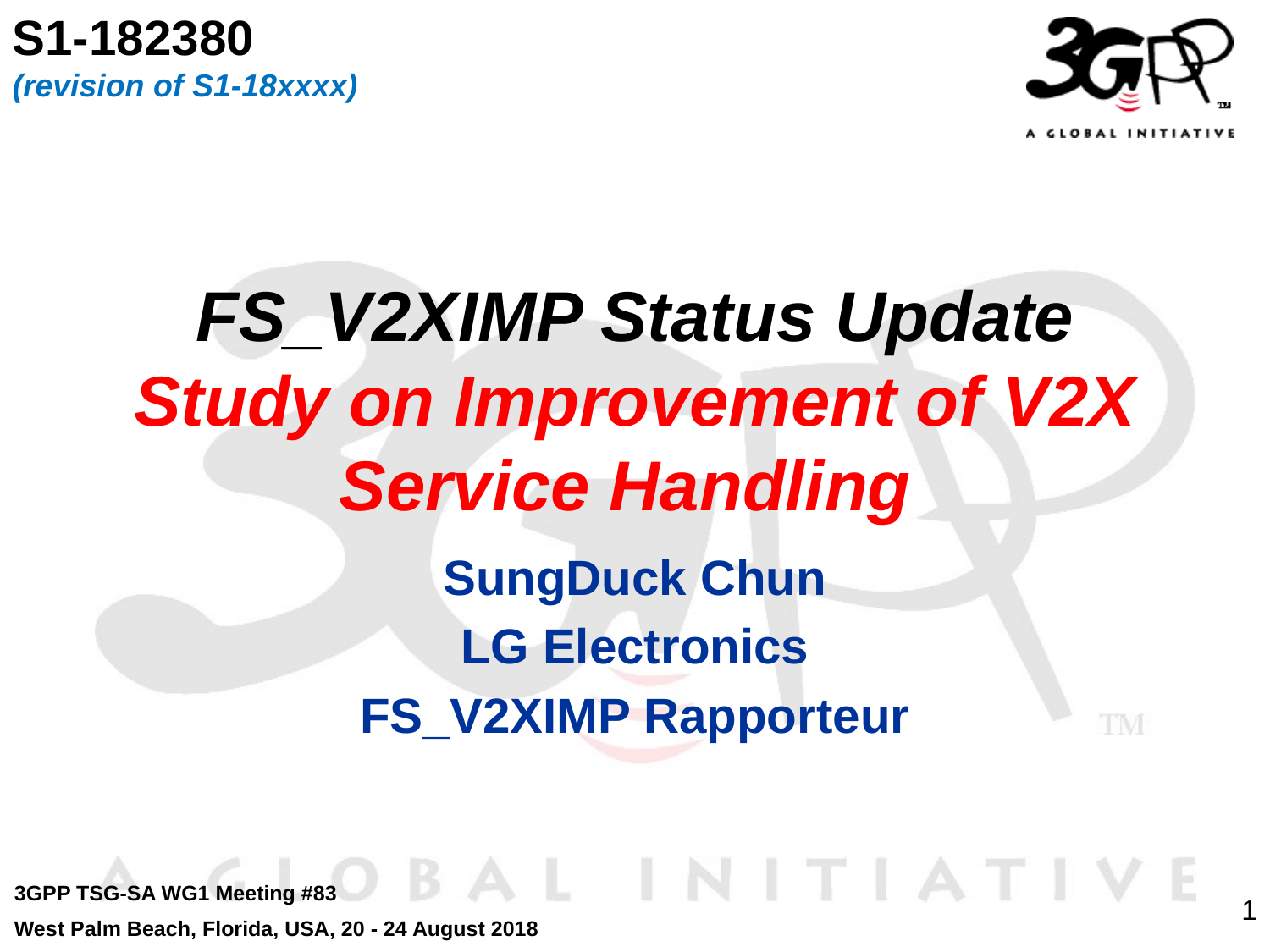

S1-182380
(revision of S1-18xxxx)
# FS_V2XIMP Status Update Study on Improvement of V2X Service Handling
SungDuck Chun
LG Electronics
FS_V2XIMP Rapporteur
3GPP TSG-SA WG1 Meeting #83
West Palm Beach, Florida, USA, 20 - 24 August 2018
1